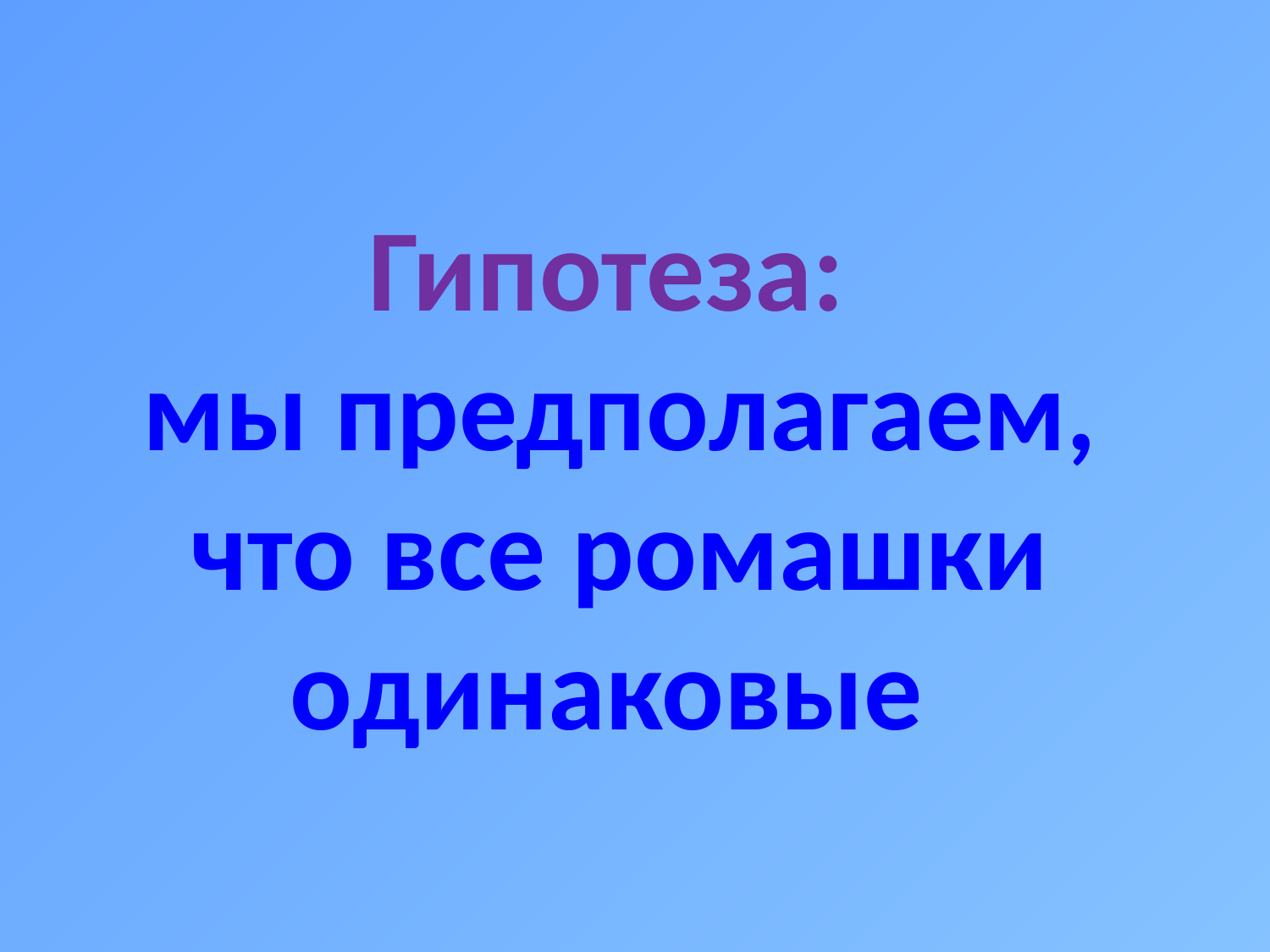

Гипотеза:
мы предполагаем, что все ромашки одинаковые